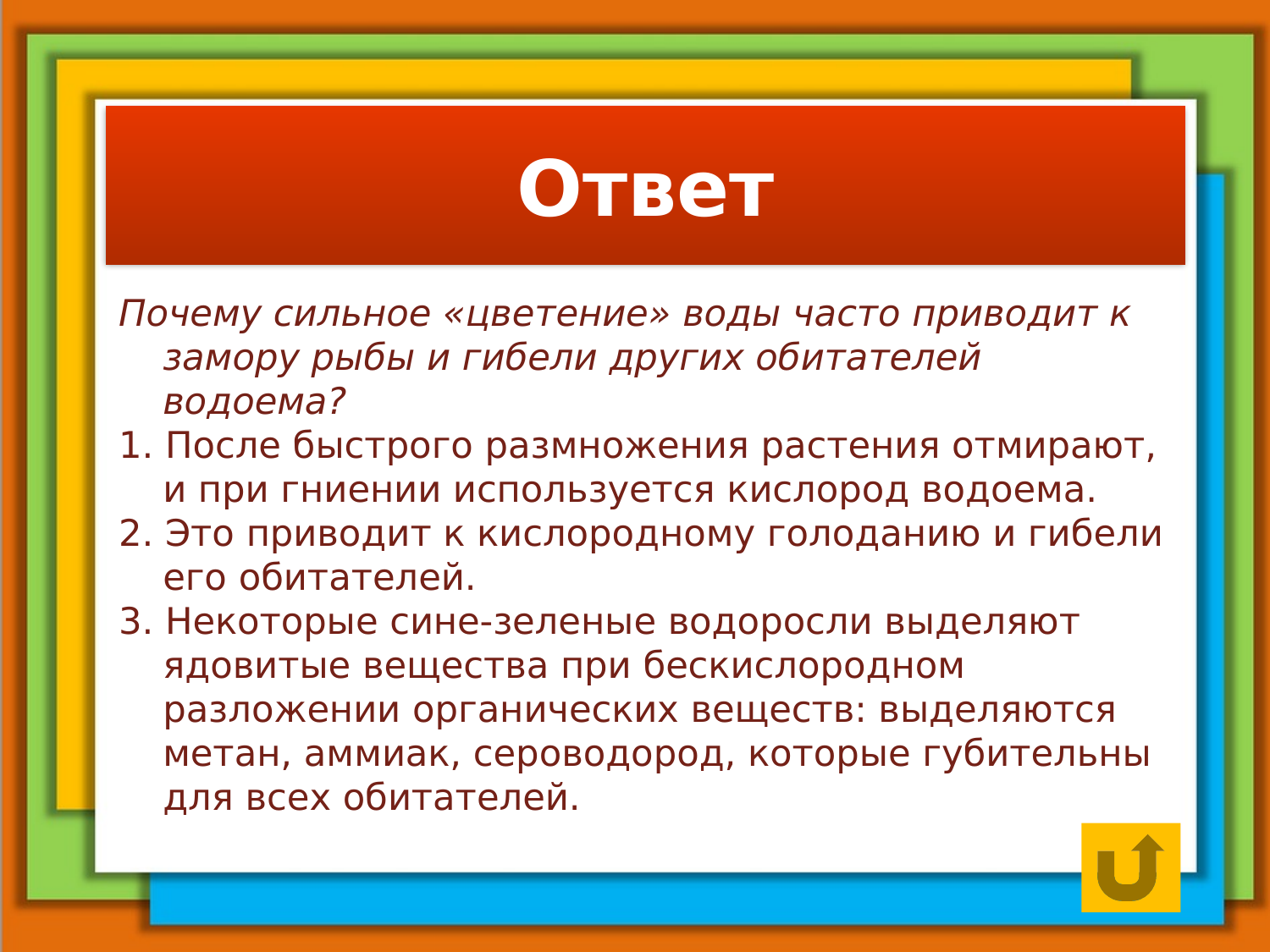

# Ответ
Почему сильное «цветение» воды часто приводит к замору рыбы и гибели других обитателей водоема?
1. После быстрого размножения растения отмирают, и при гниении используется кислород водоема.
2. Это приводит к кислородному голоданию и гибели его обитателей.
3. Некоторые сине-зеленые водоросли выделяют ядовитые вещества при бескислородном разложении органических веществ: выделяются метан, аммиак, сероводород, которые губительны для всех обитателей.